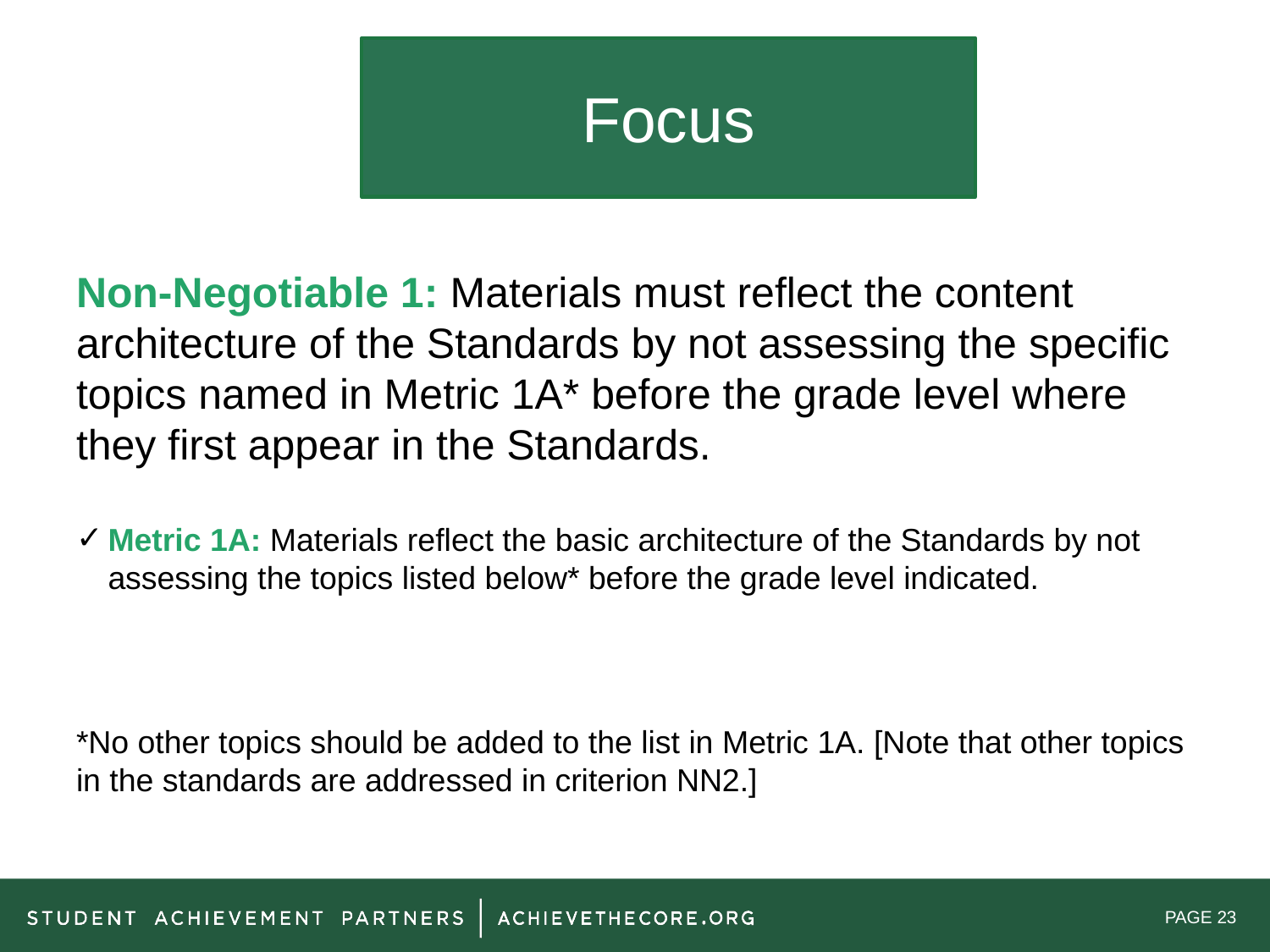

# Focus
Non-Negotiable 1: Materials must reflect the content architecture of the Standards by not assessing the specific topics named in Metric 1A* before the grade level where they first appear in the Standards.

Metric 1A: Materials reflect the basic architecture of the Standards by not assessing the topics listed below* before the grade level indicated.

*No other topics should be added to the list in Metric 1A. [Note that other topics in the standards are addressed in criterion NN2.]